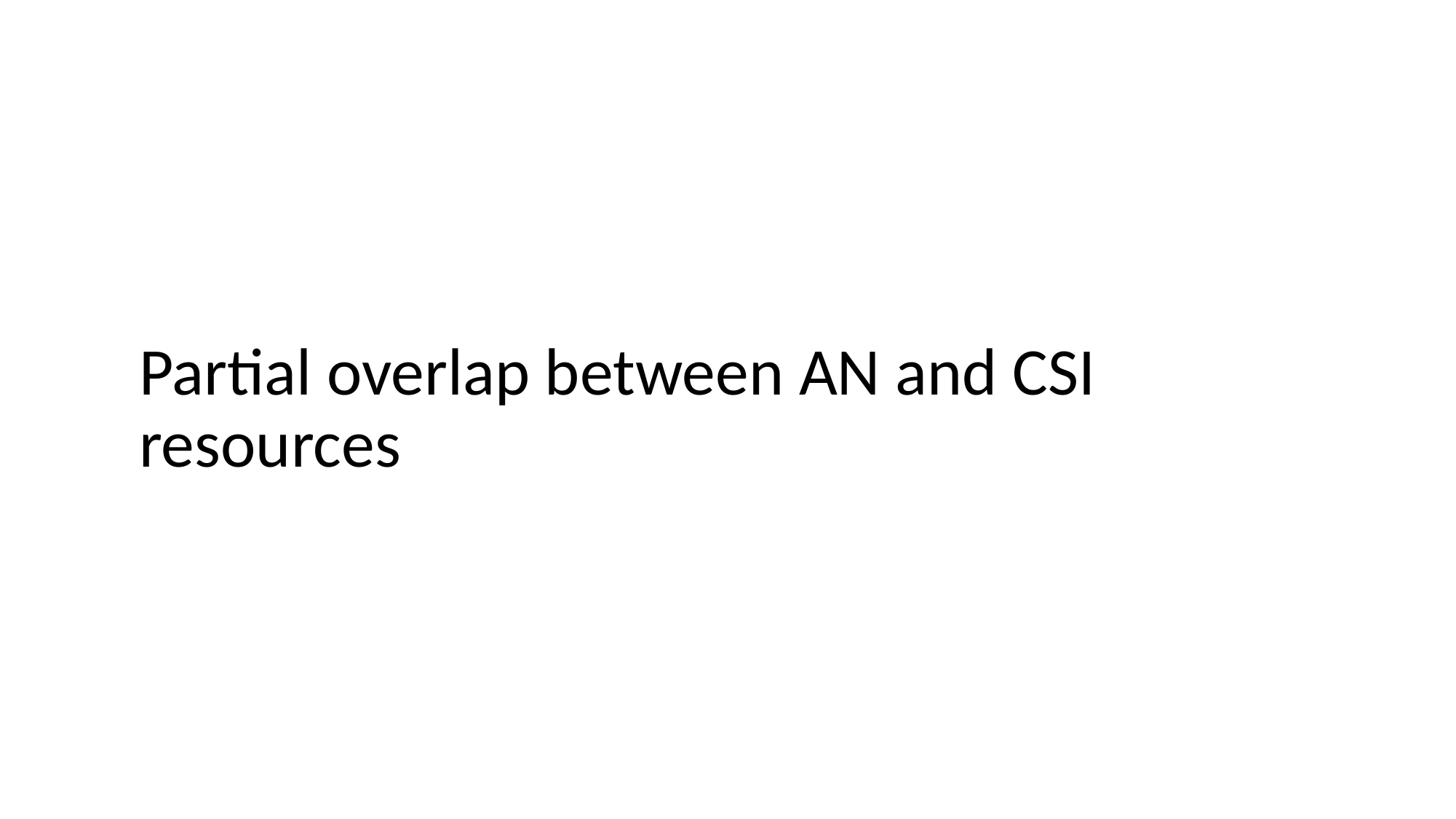

# Partial overlap between AN and CSI resources